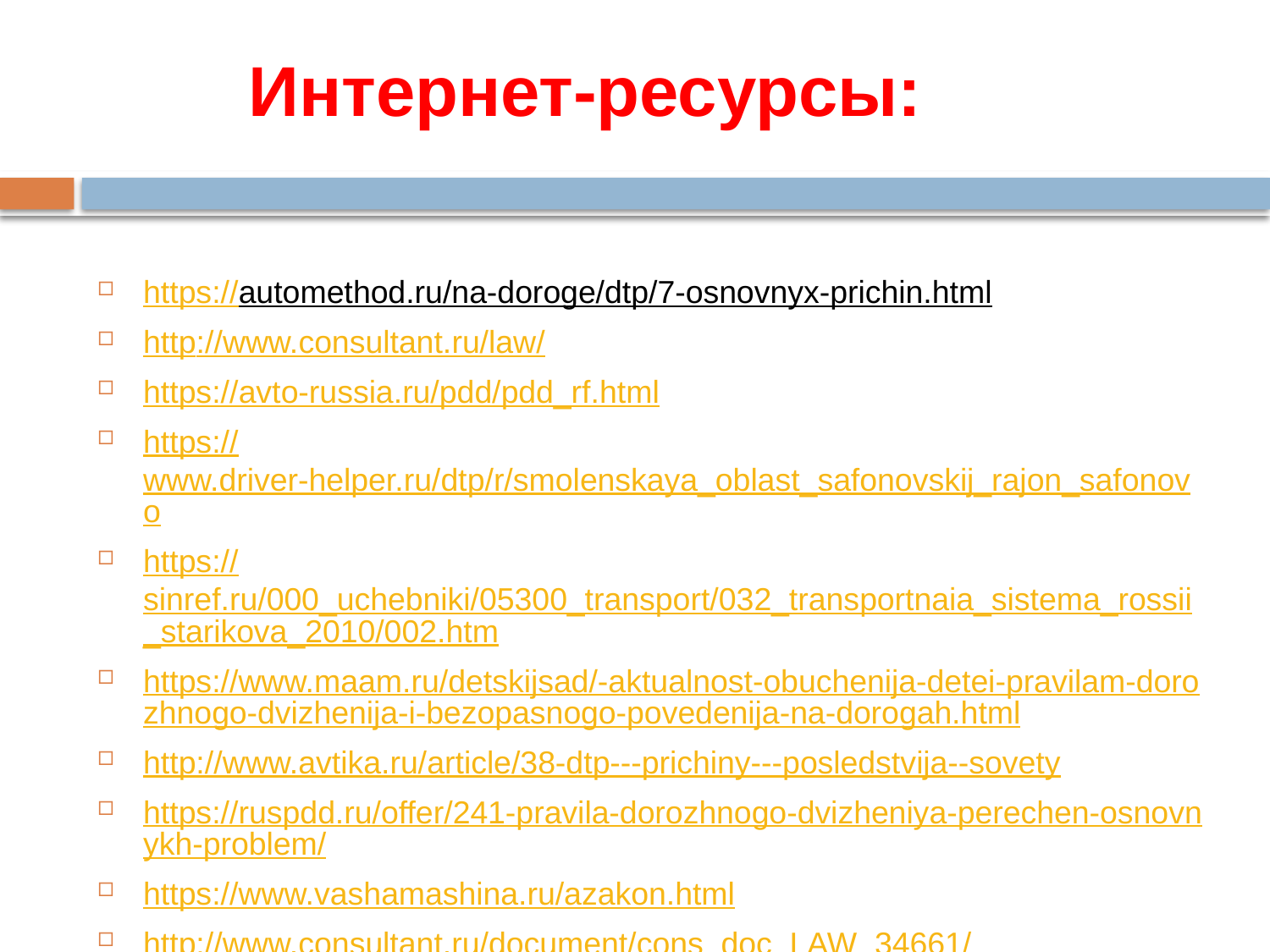

# Интернет-ресурсы:

https://automethod.ru/na-doroge/dtp/7-osnovnyx-prichin.html
http://www.consultant.ru/law/
https://avto-russia.ru/pdd/pdd_rf.html
https://www.driver-helper.ru/dtp/r/smolenskaya_oblast_safonovskij_rajon_safonovo
https://sinref.ru/000_uchebniki/05300_transport/032_transportnaia_sistema_rossii_starikova_2010/002.htm
https://www.maam.ru/detskijsad/-aktualnost-obuchenija-detei-pravilam-dorozhnogo-dvizhenija-i-bezopasnogo-povedenija-na-dorogah.html
http://www.avtika.ru/article/38-dtp---prichiny---posledstvija--sovety
https://ruspdd.ru/offer/241-pravila-dorozhnogo-dvizheniya-perechen-osnovnykh-problem/
https://www.vashamashina.ru/azakon.html
http://www.consultant.ru/document/cons_doc_LAW_34661/